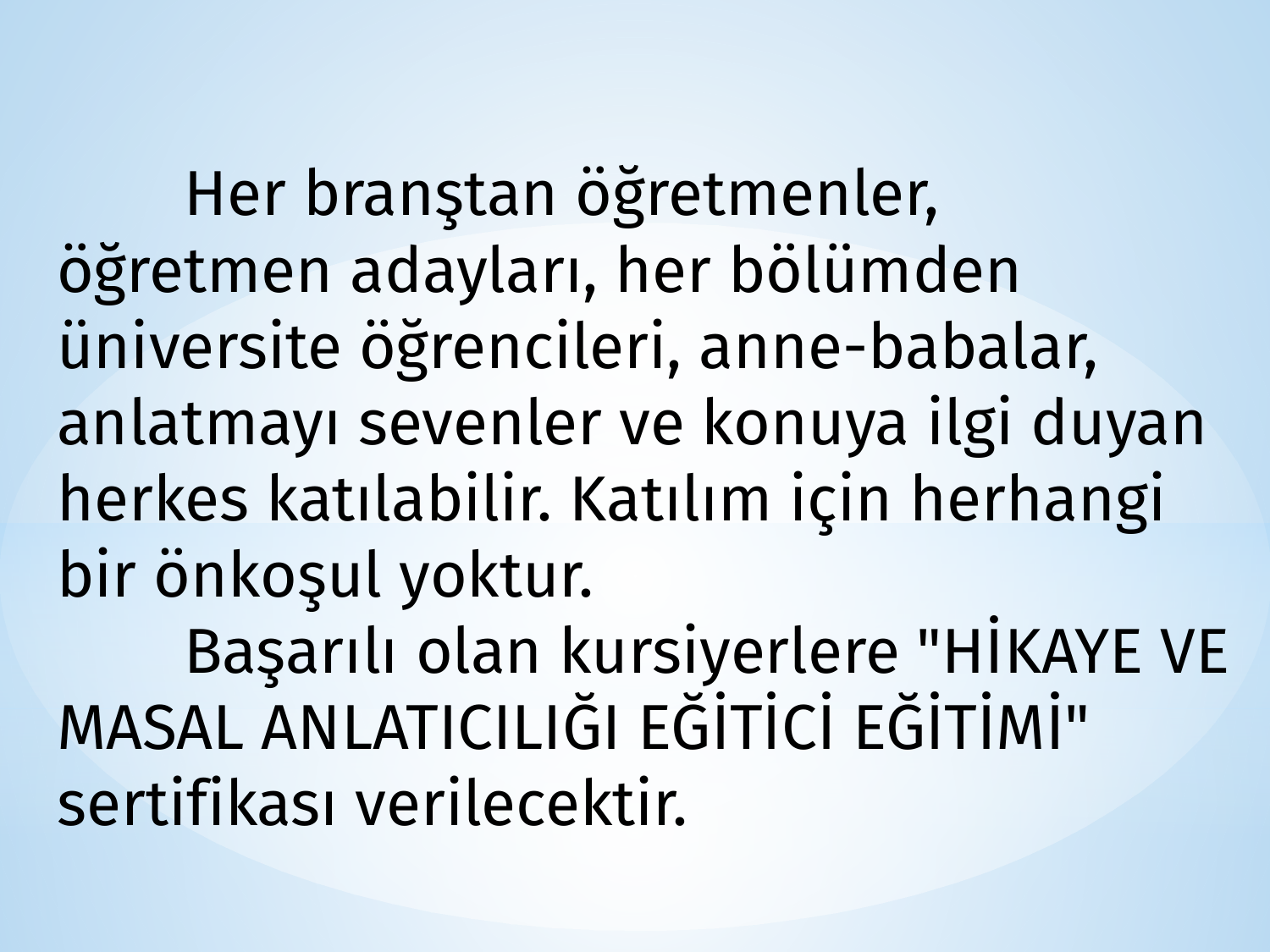

Her branştan öğretmenler, öğretmen adayları, her bölümden üniversite öğrencileri, anne-babalar, anlatmayı sevenler ve konuya ilgi duyan herkes katılabilir. Katılım için herhangi bir önkoşul yoktur.
	Başarılı olan kursiyerlere "HİKAYE VE MASAL ANLATICILIĞI EĞİTİCİ EĞİTİMİ" sertifikası verilecektir.